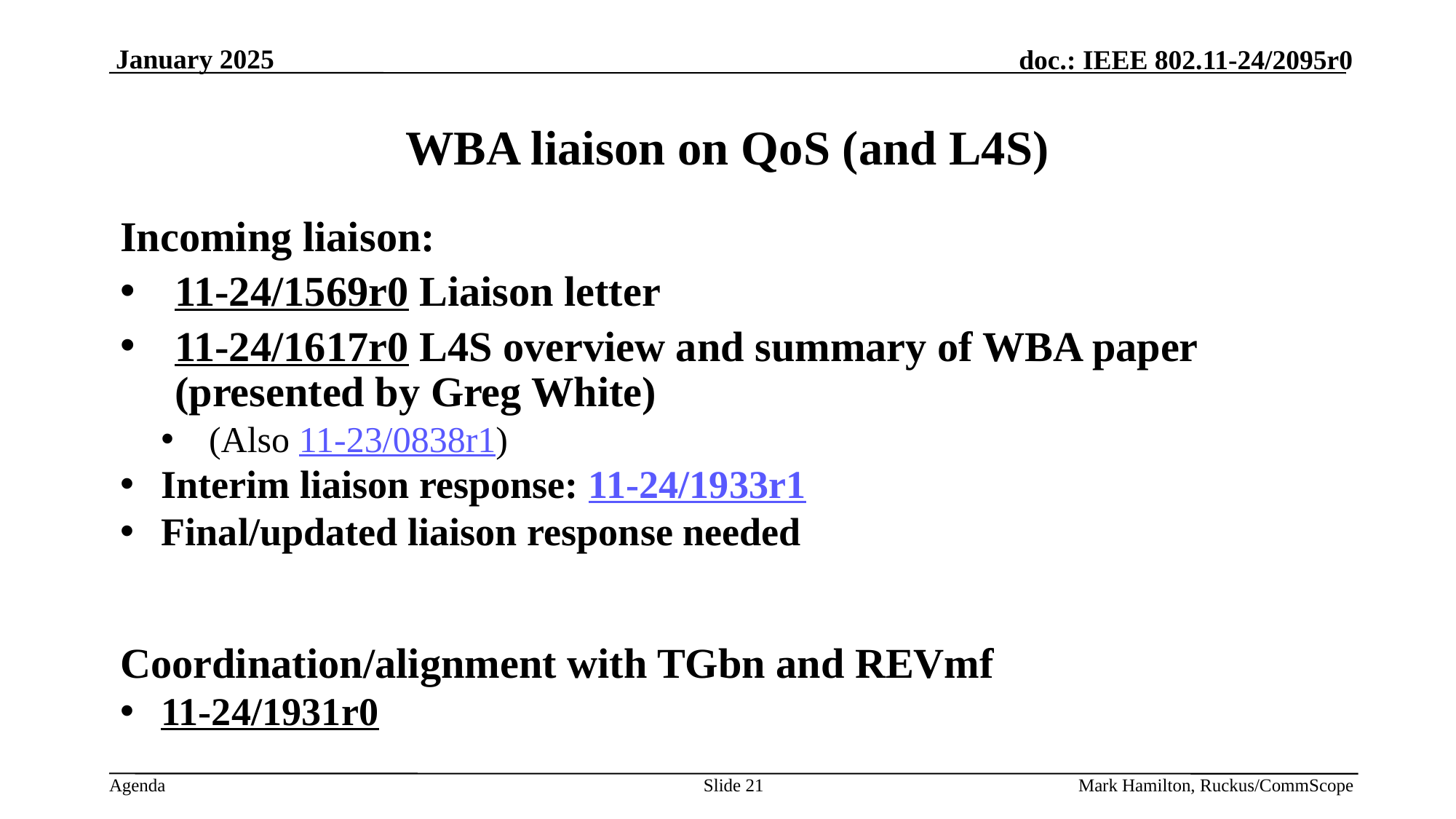

# WBA liaison on QoS (and L4S)
Incoming liaison:
11-24/1569r0 Liaison letter
11-24/1617r0 L4S overview and summary of WBA paper (presented by Greg White)
(Also 11-23/0838r1)
Interim liaison response: 11-24/1933r1
Final/updated liaison response needed

Coordination/alignment with TGbn and REVmf
11-24/1931r0

Slide 21